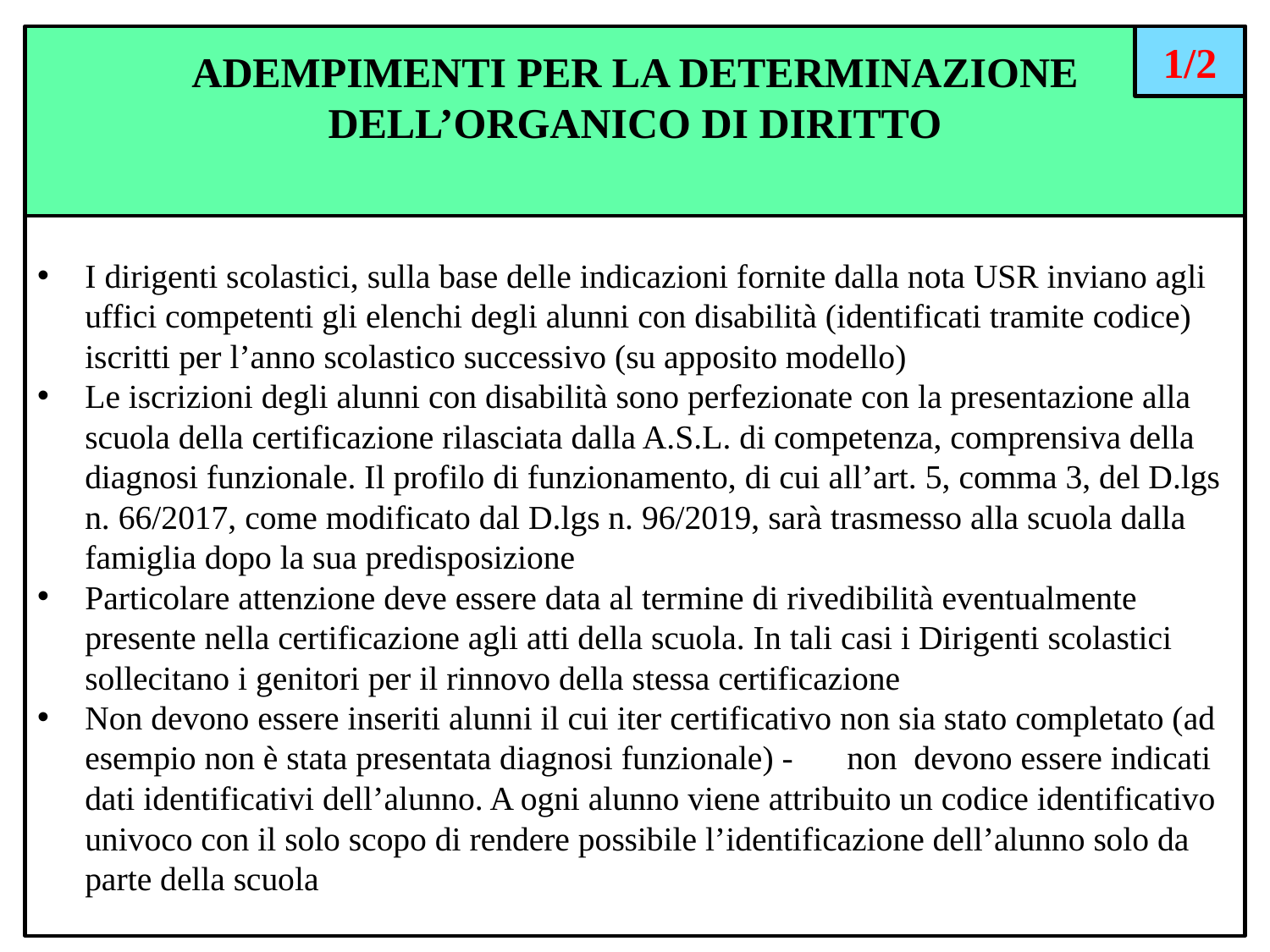

ADEMPIMENTI PER LA DETERMINAZIONE
DELL’ORGANICO DI DIRITTO

1/2
I dirigenti scolastici, sulla base delle indicazioni fornite dalla nota USR inviano agli uffici competenti gli elenchi degli alunni con disabilità (identificati tramite codice) iscritti per l’anno scolastico successivo (su apposito modello)
Le iscrizioni degli alunni con disabilità sono perfezionate con la presentazione alla scuola della certificazione rilasciata dalla A.S.L. di competenza, comprensiva della diagnosi funzionale. Il profilo di funzionamento, di cui all’art. 5, comma 3, del D.lgs n. 66/2017, come modificato dal D.lgs n. 96/2019, sarà trasmesso alla scuola dalla famiglia dopo la sua predisposizione
Particolare attenzione deve essere data al termine di rivedibilità eventualmente presente nella certificazione agli atti della scuola. In tali casi i Dirigenti scolastici sollecitano i genitori per il rinnovo della stessa certificazione
Non devono essere inseriti alunni il cui iter certificativo non sia stato completato (ad esempio non è stata presentata diagnosi funzionale) -	non  devono essere indicati dati identificativi dell’alunno. A ogni alunno viene attribuito un codice identificativo univoco con il solo scopo di rendere possibile l’identificazione dell’alunno solo da parte della scuola